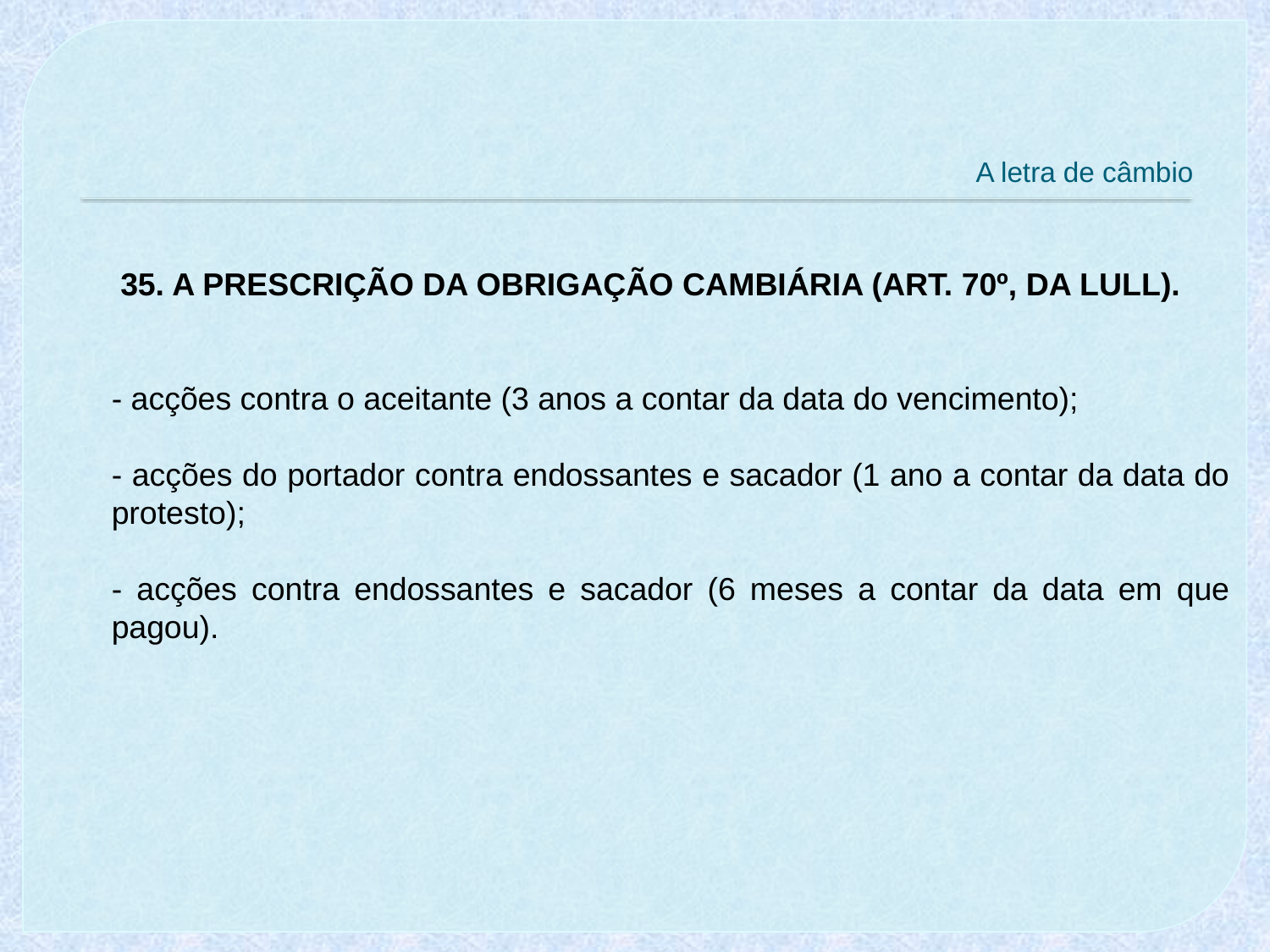

# A letra de câmbio

 35. A PRESCRIÇÃO DA OBRIGAÇÃO CAMBIÁRIA (ART. 70º, DA LULL).

- acções contra o aceitante (3 anos a contar da data do vencimento);

- acções do portador contra endossantes e sacador (1 ano a contar da data do protesto);

- acções contra endossantes e sacador (6 meses a contar da data em que pagou).